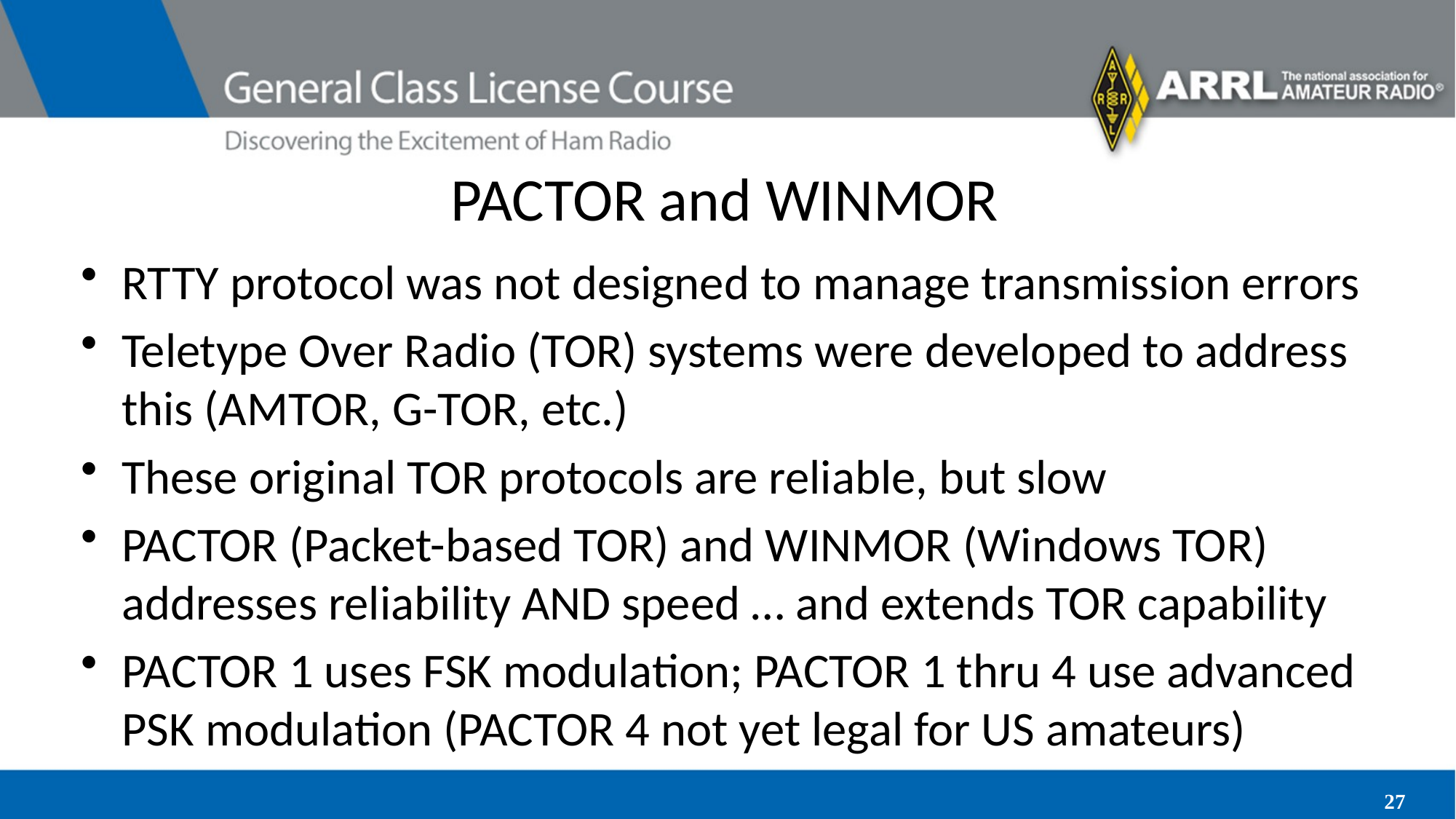

# PACTOR and WINMOR
RTTY protocol was not designed to manage transmission errors
Teletype Over Radio (TOR) systems were developed to address this (AMTOR, G-TOR, etc.)
These original TOR protocols are reliable, but slow
PACTOR (Packet-based TOR) and WINMOR (Windows TOR) addresses reliability AND speed … and extends TOR capability
PACTOR 1 uses FSK modulation; PACTOR 1 thru 4 use advanced PSK modulation (PACTOR 4 not yet legal for US amateurs)